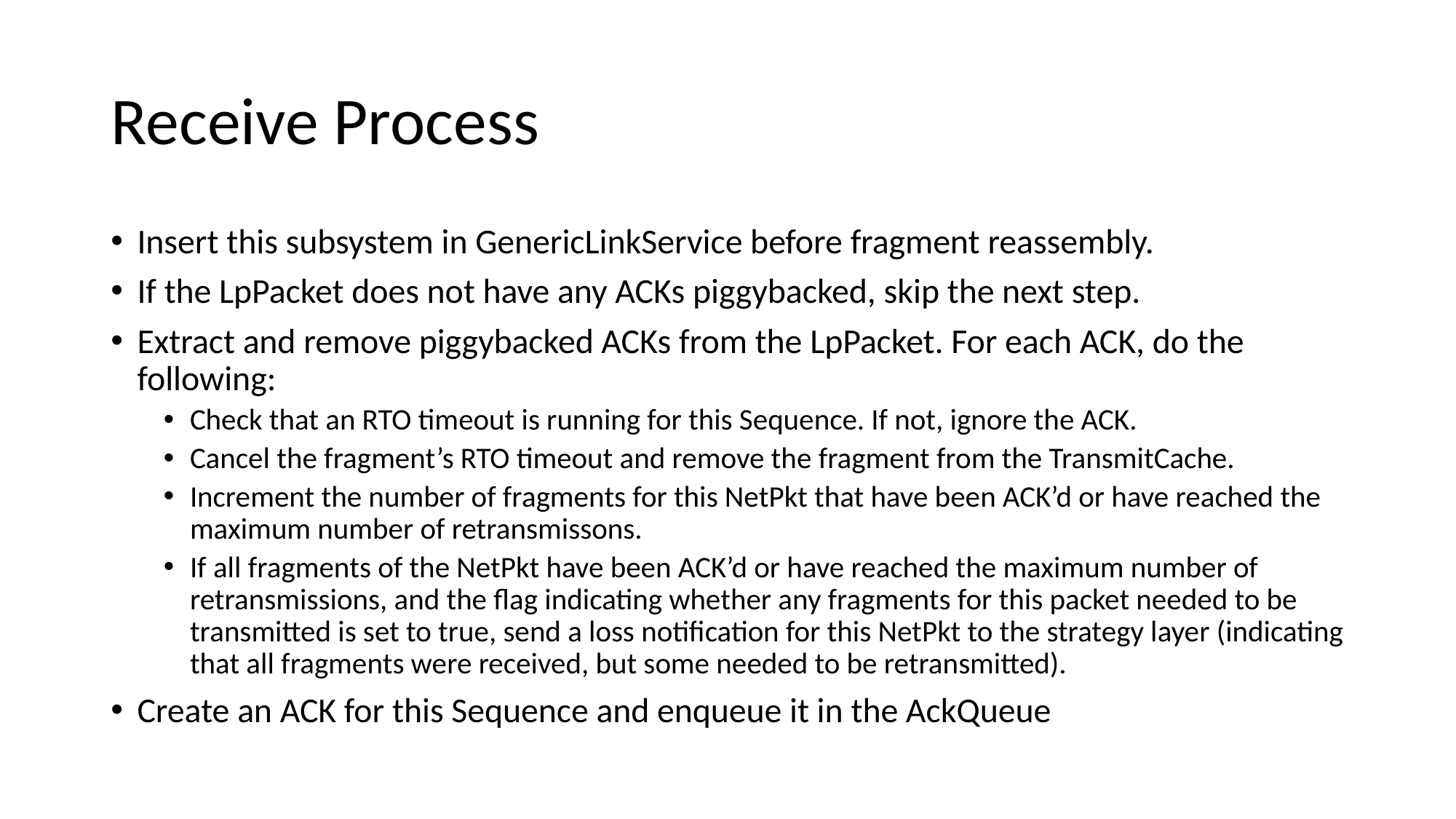

# Receive Process
Insert this subsystem in GenericLinkService before fragment reassembly.
If the LpPacket does not have any ACKs piggybacked, skip the next step.
Extract and remove piggybacked ACKs from the LpPacket. For each ACK, do the following:
Check that an RTO timeout is running for this Sequence. If not, ignore the ACK.
Cancel the fragment’s RTO timeout and remove the fragment from the TransmitCache.
Increment the number of fragments for this NetPkt that have been ACK’d or have reached the maximum number of retransmissons.
If all fragments of the NetPkt have been ACK’d or have reached the maximum number of retransmissions, and the flag indicating whether any fragments for this packet needed to be transmitted is set to true, send a loss notification for this NetPkt to the strategy layer (indicating that all fragments were received, but some needed to be retransmitted).
Create an ACK for this Sequence and enqueue it in the AckQueue